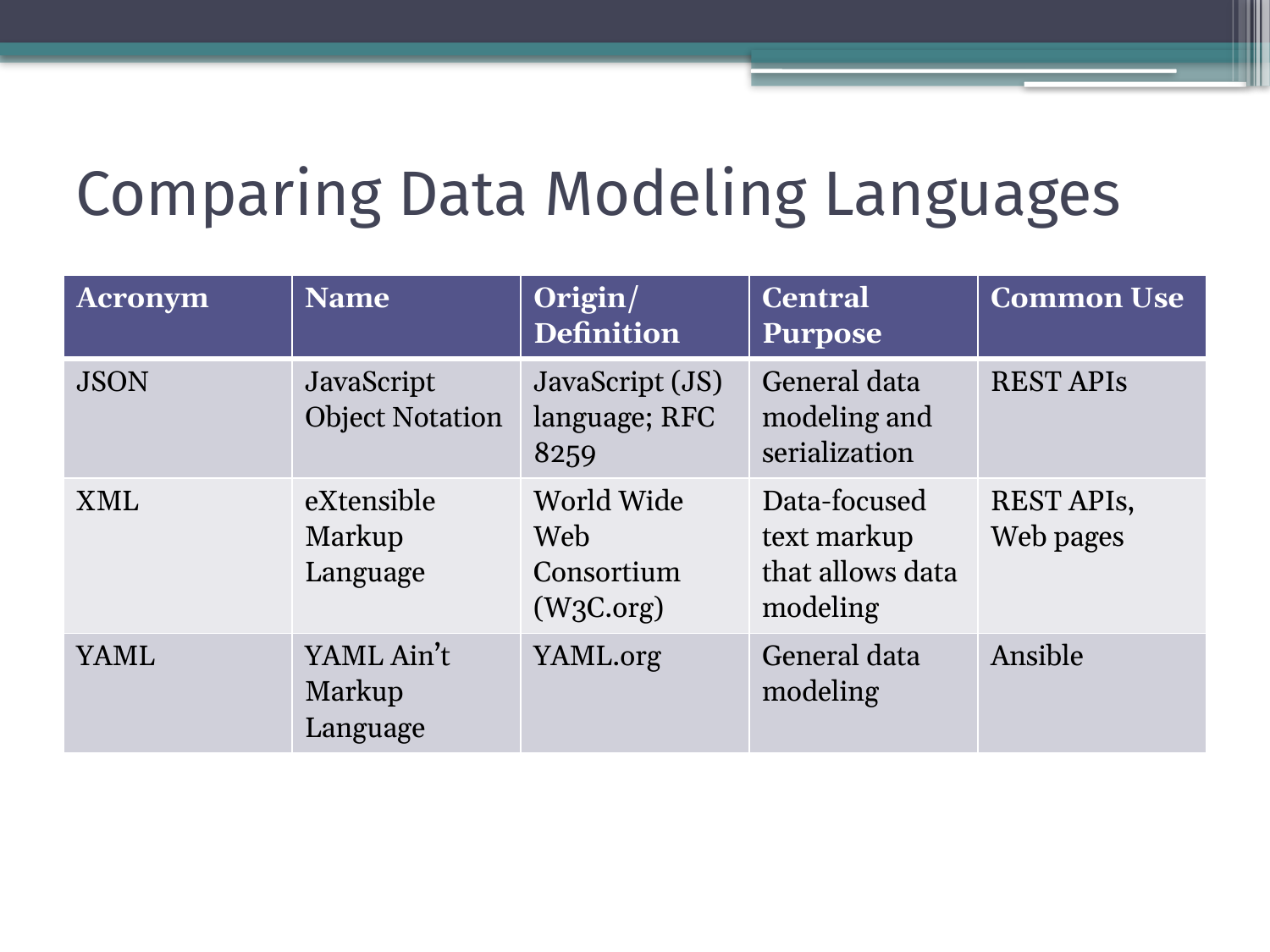

# Comparing Data Modeling Languages
| Acronym | Name | Origin/ Definition | Central Purpose | Common Use |
| --- | --- | --- | --- | --- |
| JSON | JavaScript Object Notation | JavaScript (JS) language; RFC 8259 | General data modeling and serialization | REST APIs |
| XML | eXtensible Markup Language | World Wide Web Consortium (W3C.org) | Data-focused text markup that allows data modeling | REST APIs, Web pages |
| YAML | YAML Ain’t Markup Language | YAML.org | General data modeling | Ansible |